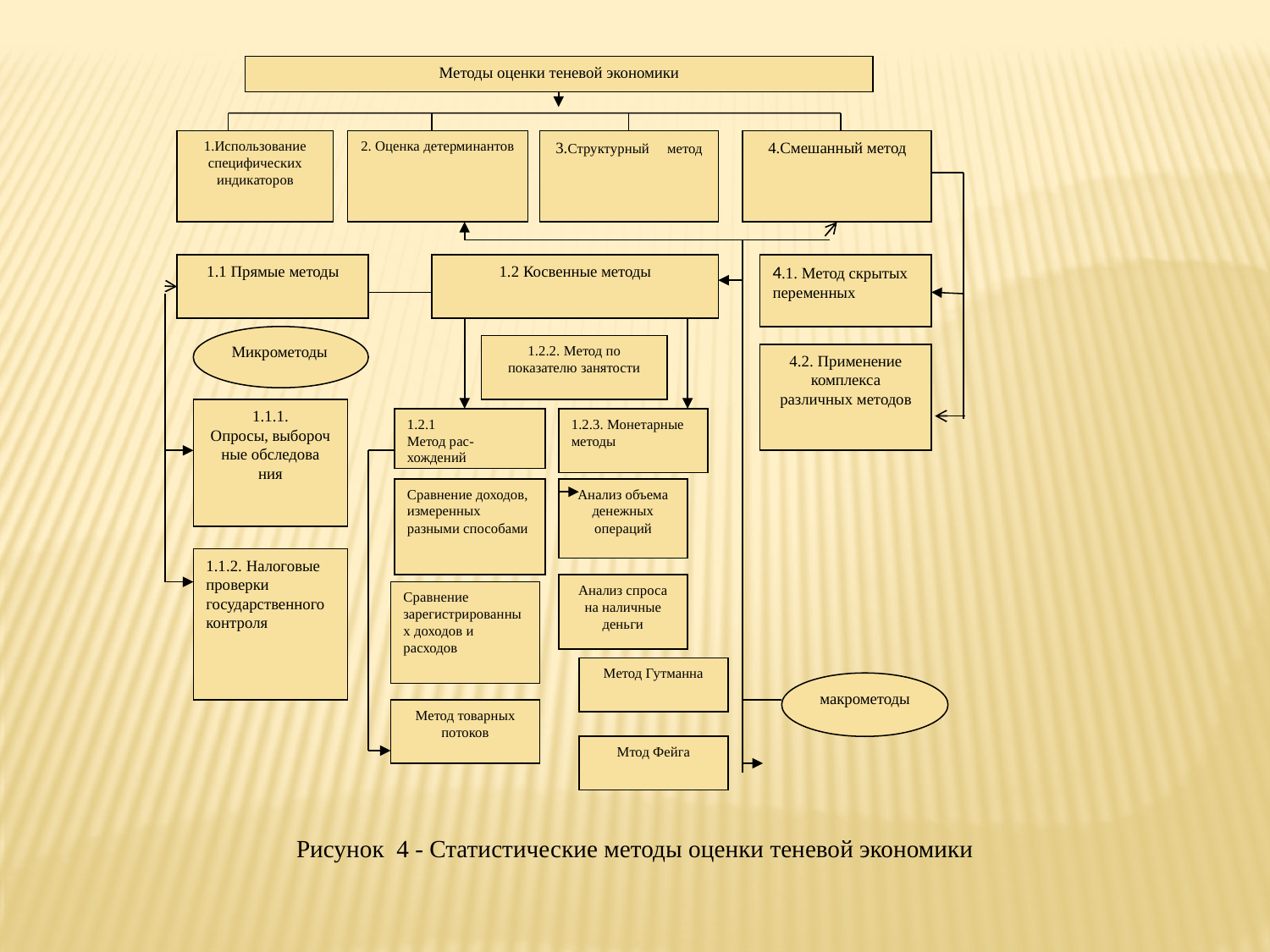

Методы оценки теневой экономики

1.Использование специфических индикаторов
2. Оценка детерминантов
3.Структурный     метод
4.Смешанный метод
1.1 Прямые методы
1.2 Косвенные методы
4.1. Метод скрытых переменных
Микрометоды
1.2.2. Метод по показателю занятости
4.2. Применение комплекса различных методов
1.1.1.
Опросы, выбороч
ные обследова
ния
1.2.1
Метод рас-хождений
1.2.3. Монетарные  методы
Сравнение доходов, измеренных разными способами
Анализ объема денежных операций
1.1.2. Налоговые проверки государственного контроля
Анализ спроса на наличные деньги
Сравнение зарегистрированных доходов и расходов
Метод Гутманна
макрометоды
Метод товарных потоков
Мтод Фейга
Рисунок  4 - Статистические методы оценки теневой экономики